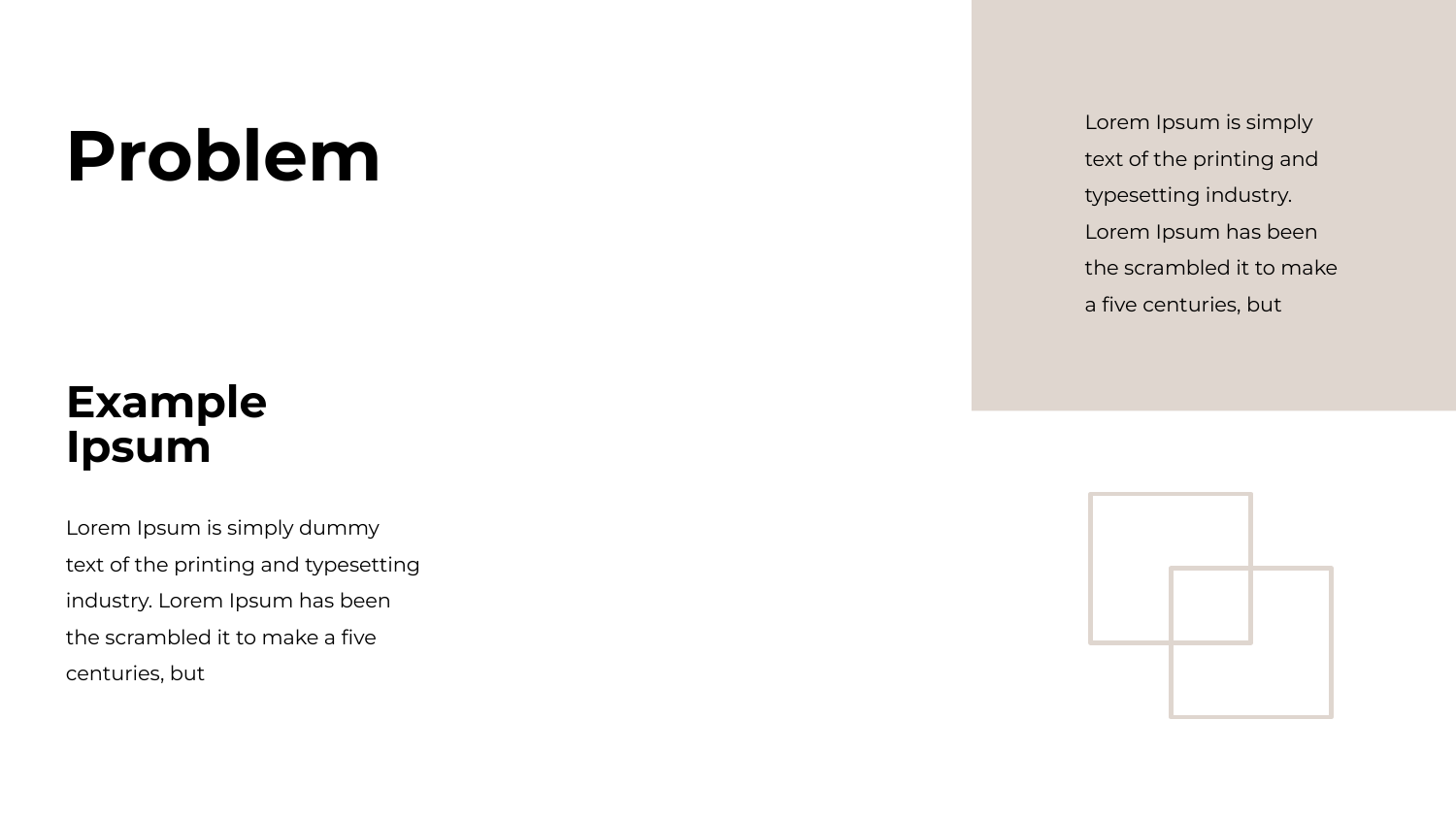

Lorem Ipsum is simply
text of the printing and typesetting industry. Lorem Ipsum has been the scrambled it to make a five centuries, but
Problem
Example
Ipsum

Lorem Ipsum is simply dummy
text of the printing and typesetting industry. Lorem Ipsum has been the scrambled it to make a five centuries, but